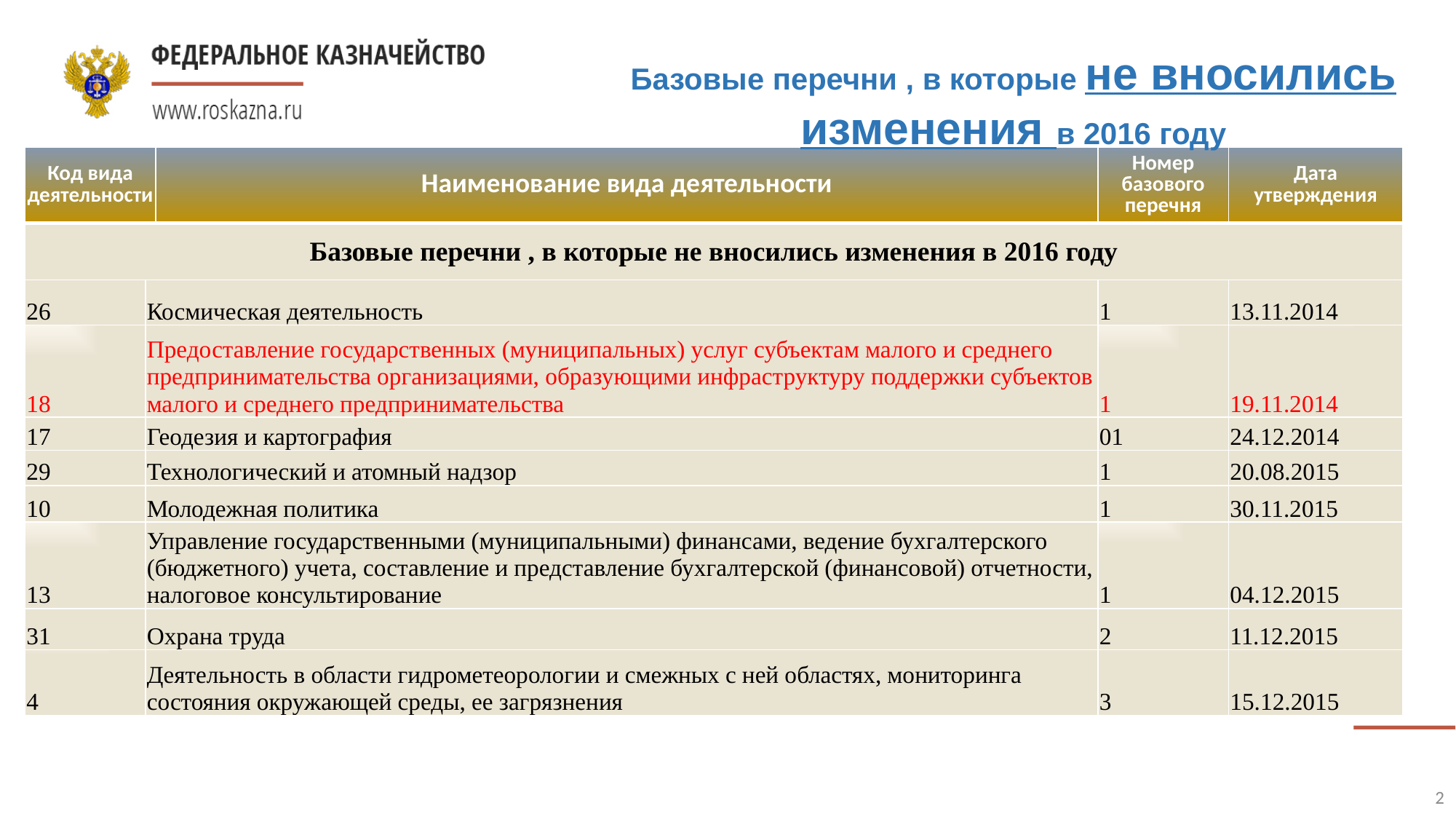

Базовые перечни , в которые не вносились изменения в 2016 году
| Код вида деятельности |  | Наименование вида деятельности | Номер базового перечня | Дата утверждения |
| --- | --- | --- | --- | --- |
| Базовые перечни , в которые не вносились изменения в 2016 году |  |  |  |  |
| 26 | Космическая деятельность |  | 1 | 13.11.2014 |
| 18 | Предоставление государственных (муниципальных) услуг субъектам малого и среднего предпринимательства организациями, образующими инфраструктуру поддержки субъектов малого и среднего предпринимательства |  | 1 | 19.11.2014 |
| 17 | Геодезия и картография |  | 01 | 24.12.2014 |
| 29 | Технологический и атомный надзор |  | 1 | 20.08.2015 |
| 10 | Молодежная политика |  | 1 | 30.11.2015 |
| 13 | Управление государственными (муниципальными) финансами, ведение бухгалтерского (бюджетного) учета, составление и представление бухгалтерской (финансовой) отчетности, налоговое консультирование |  | 1 | 04.12.2015 |
| 31 | Охрана труда |  | 2 | 11.12.2015 |
| 4 | Деятельность в области гидрометеорологии и смежных с ней областях, мониторинга состояния окружающей среды, ее загрязнения |  | 3 | 15.12.2015 |
2